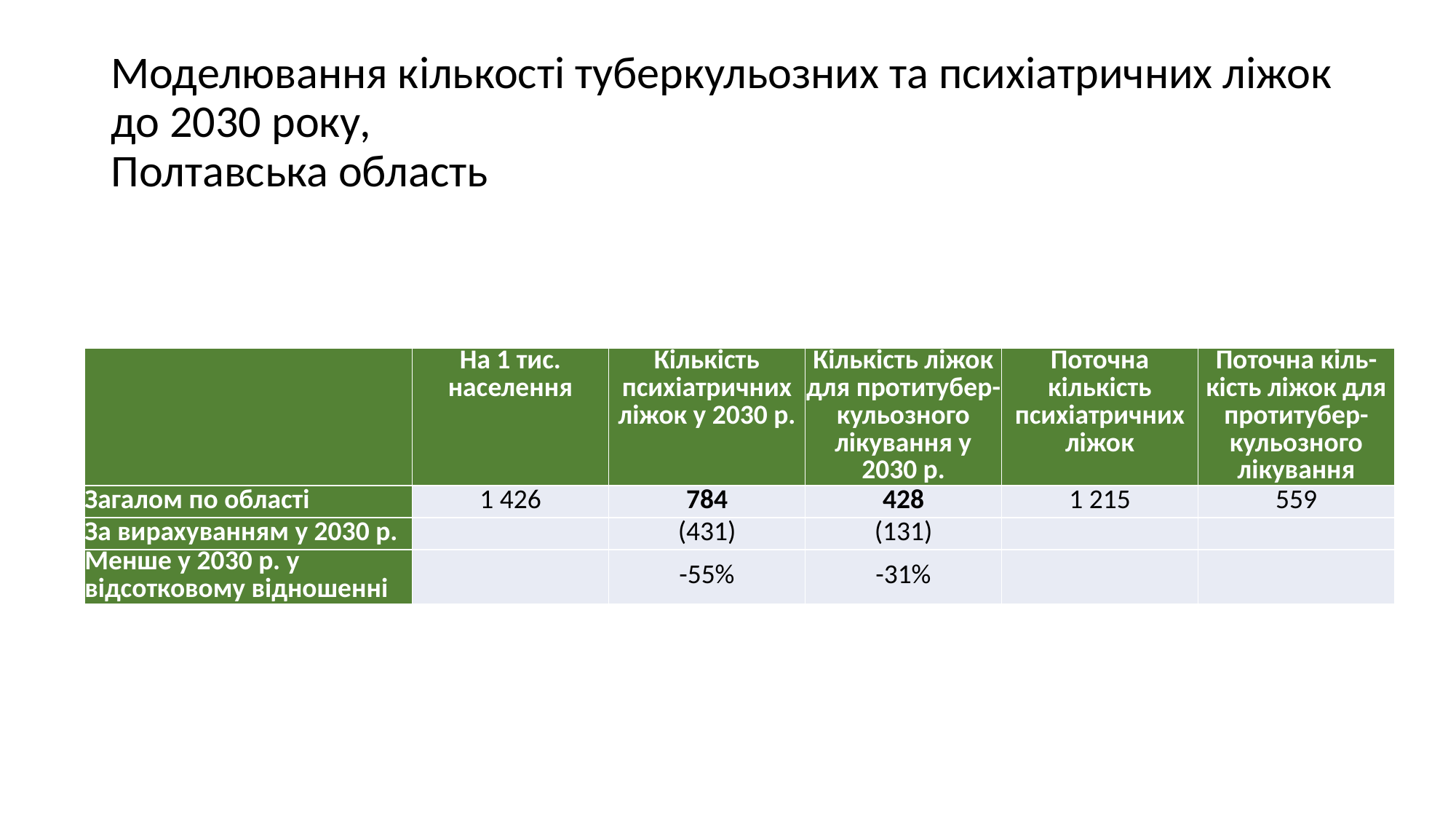

# Моделювання кількості туберкульозних та психіатричних ліжок до 2030 року, Полтавська область
|  | На 1 тис. населення | Кількість психіатричних ліжок у 2030 р. | Кількість ліжок для протитубер-кульозного лікування у 2030 р. | Поточна кількість психіатричних ліжок | Поточна кіль-кість ліжок для протитубер-кульозного лікування |
| --- | --- | --- | --- | --- | --- |
| Загалом по області | 1 426 | 784 | 428 | 1 215 | 559 |
| За вирахуванням у 2030 р. |  | (431) | (131) |  |  |
| Менше у 2030 р. у відсотковому відношенні |  | -55% | -31% |  |  |